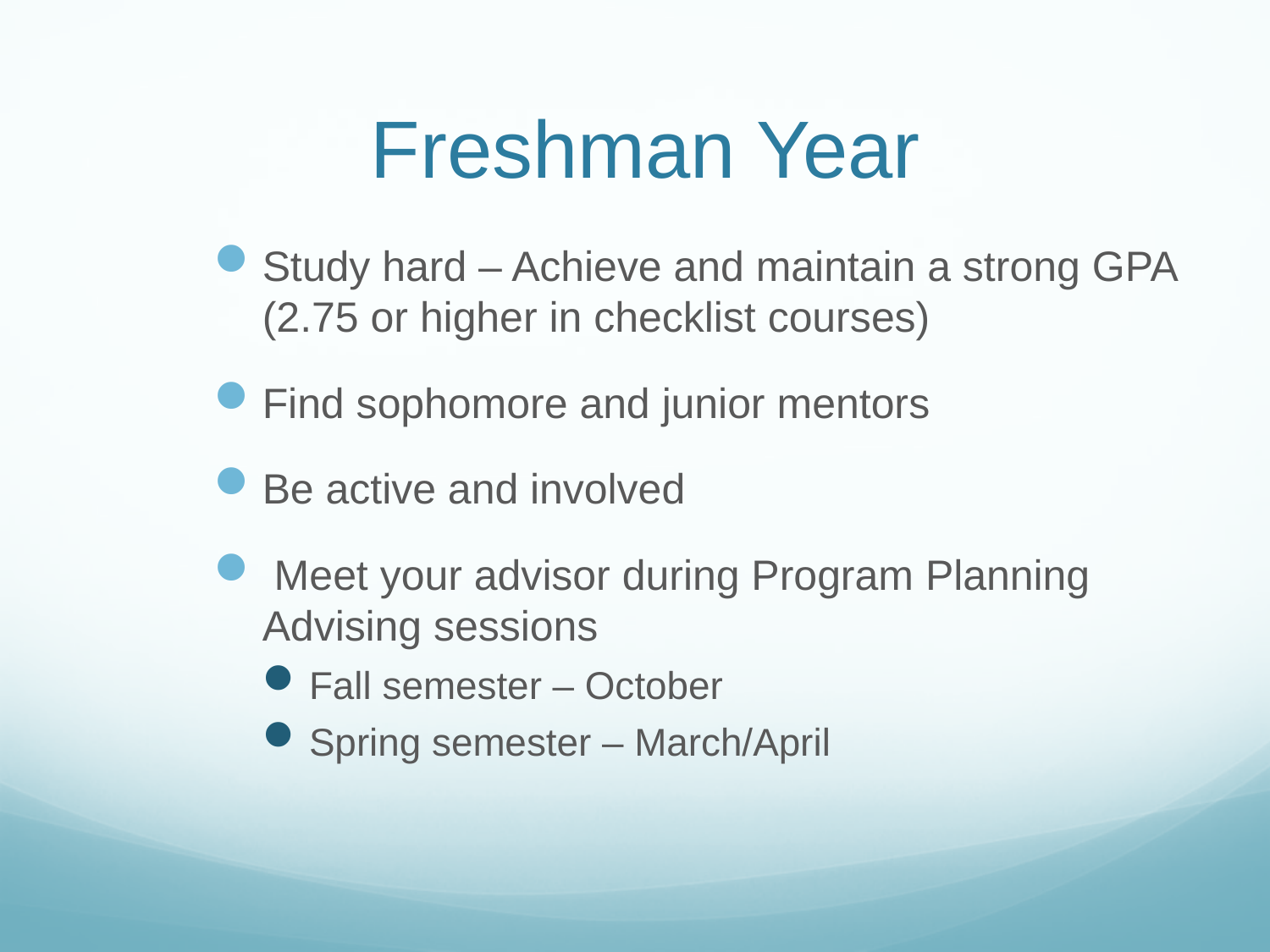

# Freshman Year
Study hard – Achieve and maintain a strong GPA (2.75 or higher in checklist courses)
Find sophomore and junior mentors
Be active and involved
 Meet your advisor during Program Planning Advising sessions
Fall semester – October
Spring semester – March/April